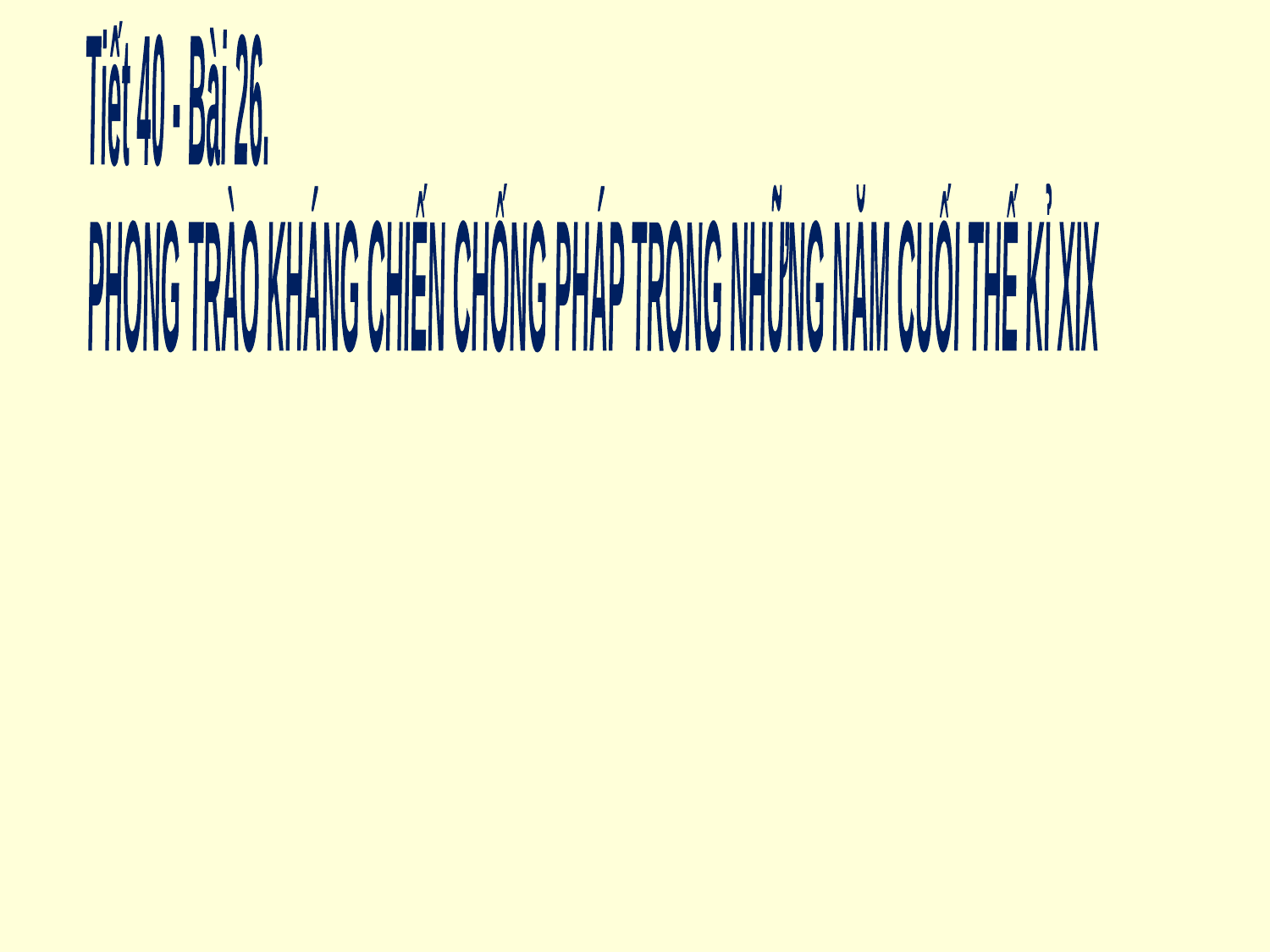

Tiết 40 - Bài 26.
PHONG TRÀO KHÁNG CHIẾN CHỐNG PHÁP TRONG NHỮNG NĂM CUỐI THẾ KỈ XIX
Tiết 40 - Bài 26.
PHONG TRÀO KHÁNG CHIẾN CHỐNG PHÁP TRONG NHỮNG NĂM CUỐI THẾ KỈ XIX